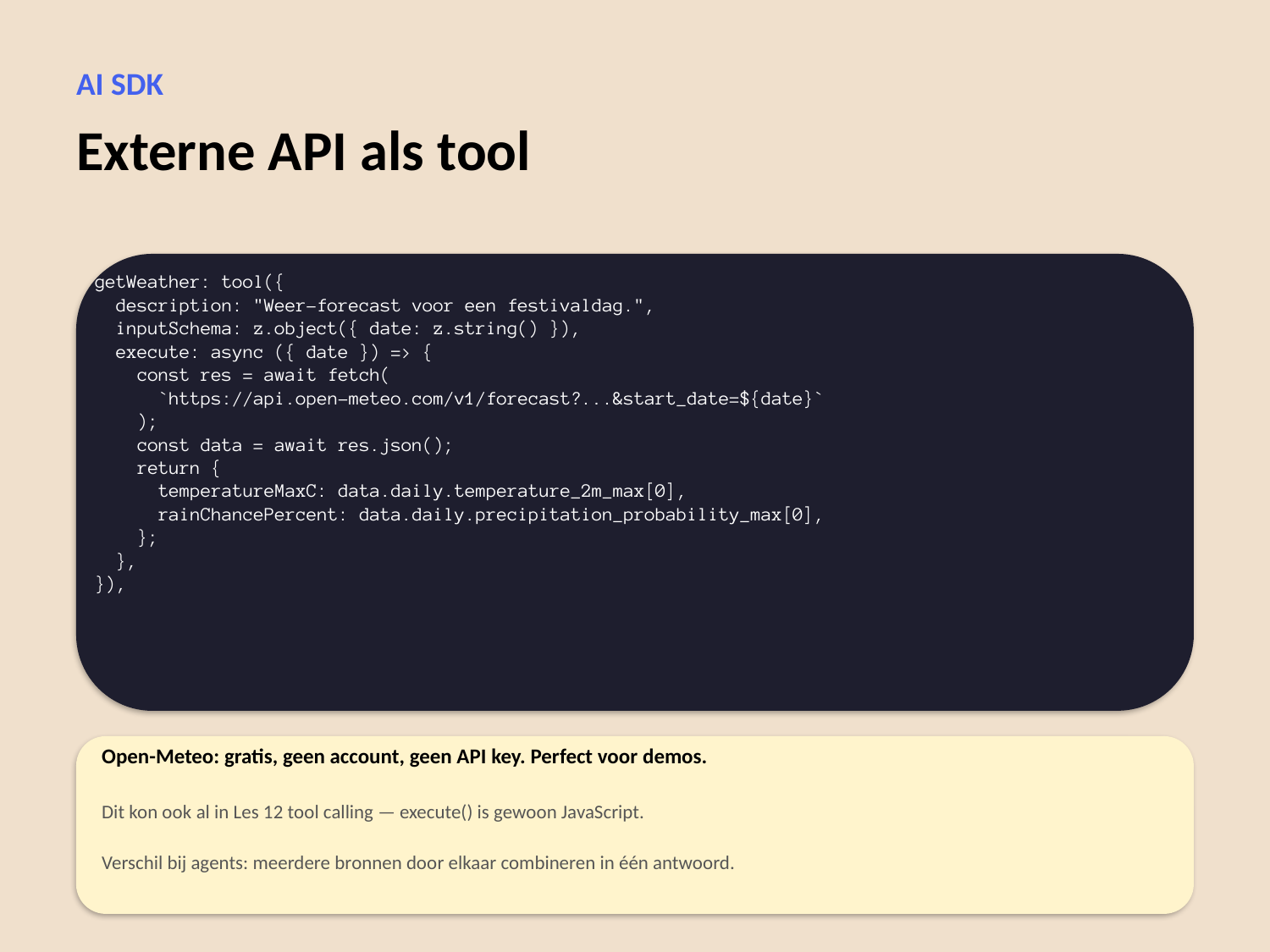

AI SDK
Externe API als tool

getWeather: tool({
  description: "Weer-forecast voor een festivaldag.",
  inputSchema: z.object({ date: z.string() }),
  execute: async ({ date }) => {
    const res = await fetch(
      `https://api.open-meteo.com/v1/forecast?...&start_date=${date}`
    );
    const data = await res.json();
    return {
      temperatureMaxC: data.daily.temperature_2m_max[0],
      rainChancePercent: data.daily.precipitation_probability_max[0],
    };
  },
}),

Open-Meteo: gratis, geen account, geen API key. Perfect voor demos.
Dit kon ook al in Les 12 tool calling — execute() is gewoon JavaScript.
Verschil bij agents: meerdere bronnen door elkaar combineren in één antwoord.